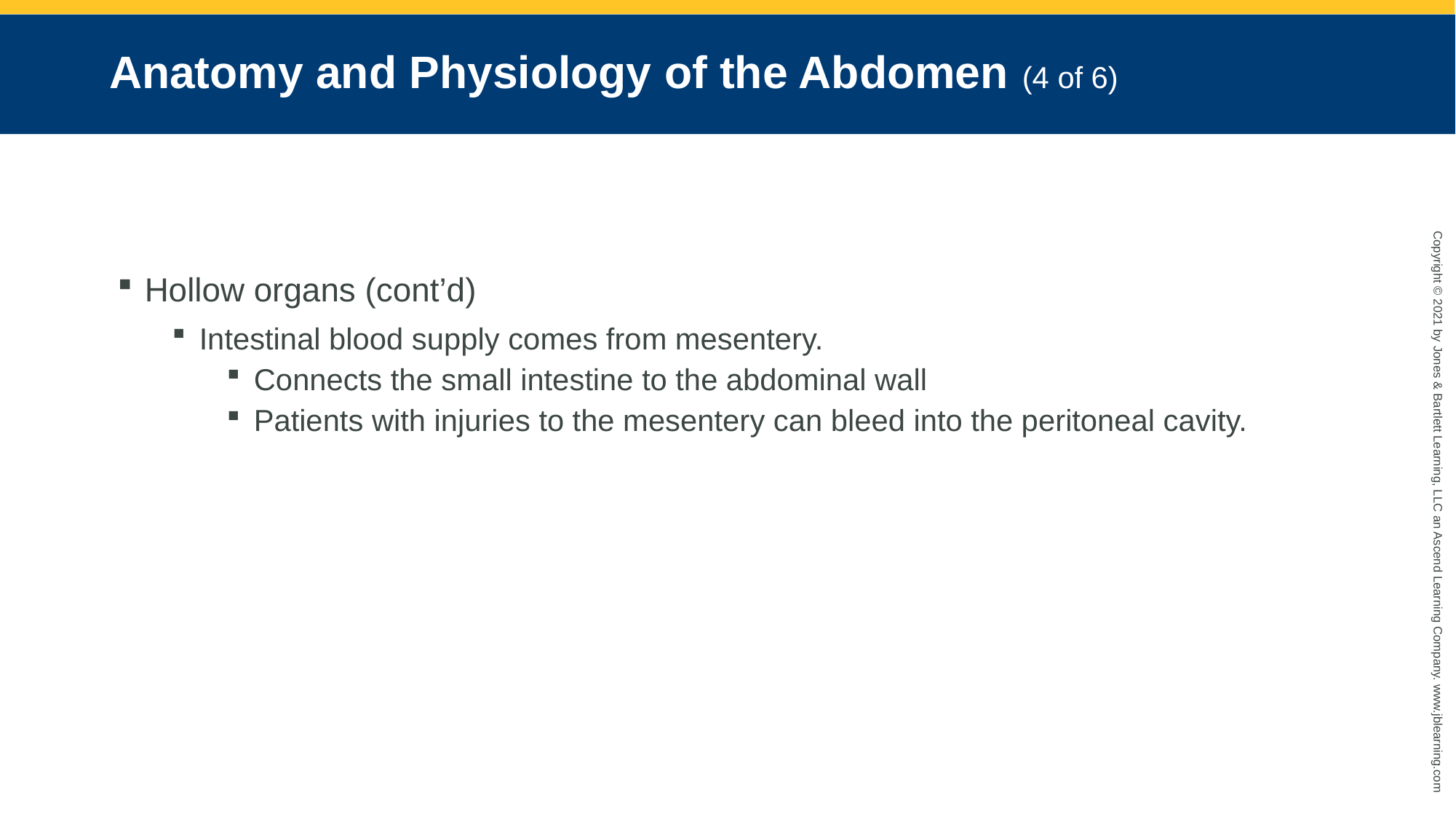

# Anatomy and Physiology of the Abdomen (4 of 6)
Hollow organs (cont’d)
Intestinal blood supply comes from mesentery.
Connects the small intestine to the abdominal wall
Patients with injuries to the mesentery can bleed into the peritoneal cavity.